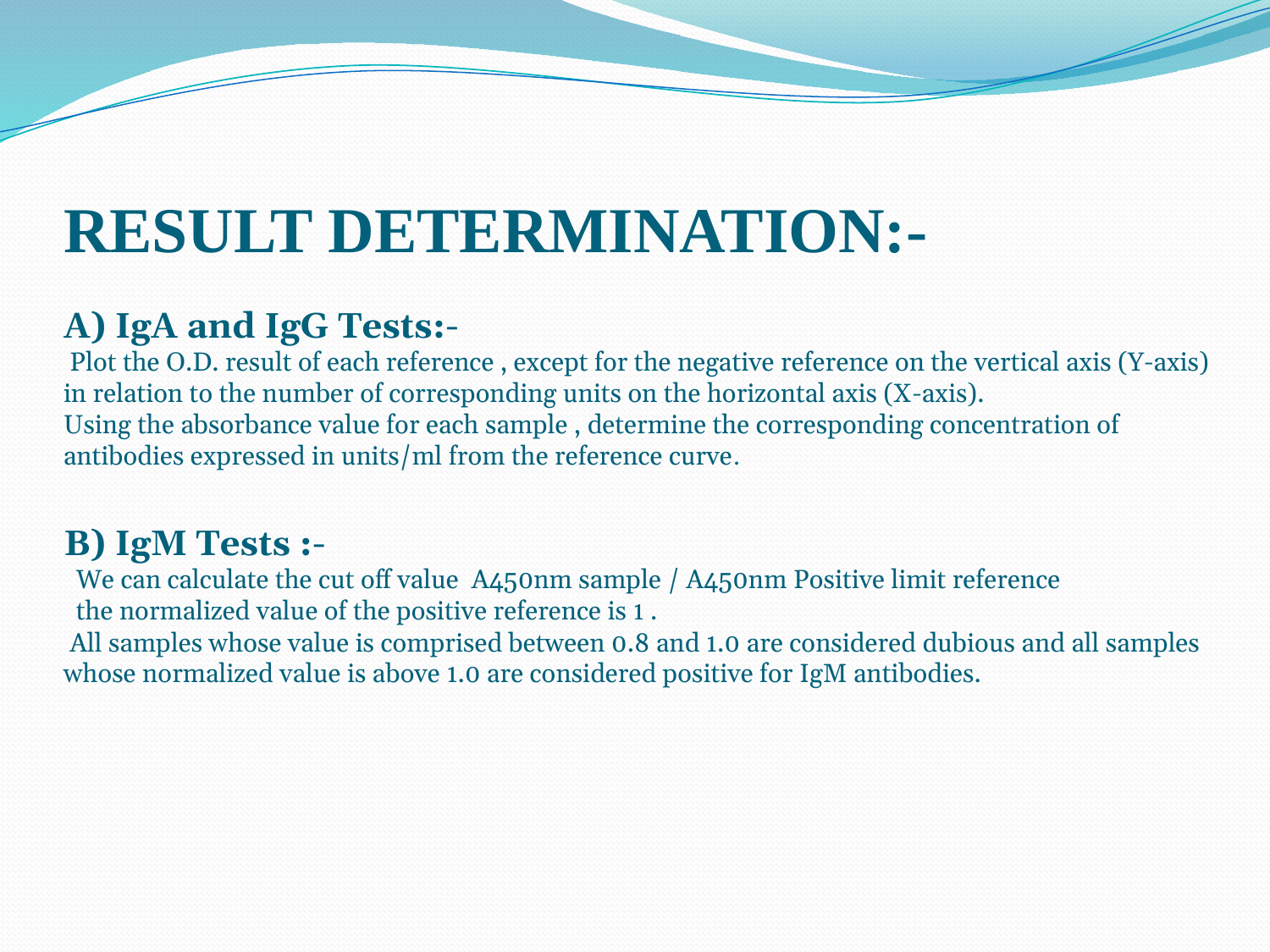

# RESULT DETERMINATION:- A) IgA and IgG Tests:- Plot the O.D. result of each reference , except for the negative reference on the vertical axis (Y-axis) in relation to the number of corresponding units on the horizontal axis (X-axis). Using the absorbance value for each sample , determine the corresponding concentration of antibodies expressed in units/ml from the reference curve. B) IgM Tests :- We can calculate the cut off value  A450nm sample / A450nm Positive limit reference the normalized value of the positive reference is 1 . All samples whose value is comprised between 0.8 and 1.0 are considered dubious and all samples whose normalized value is above 1.0 are considered positive for IgM antibodies.